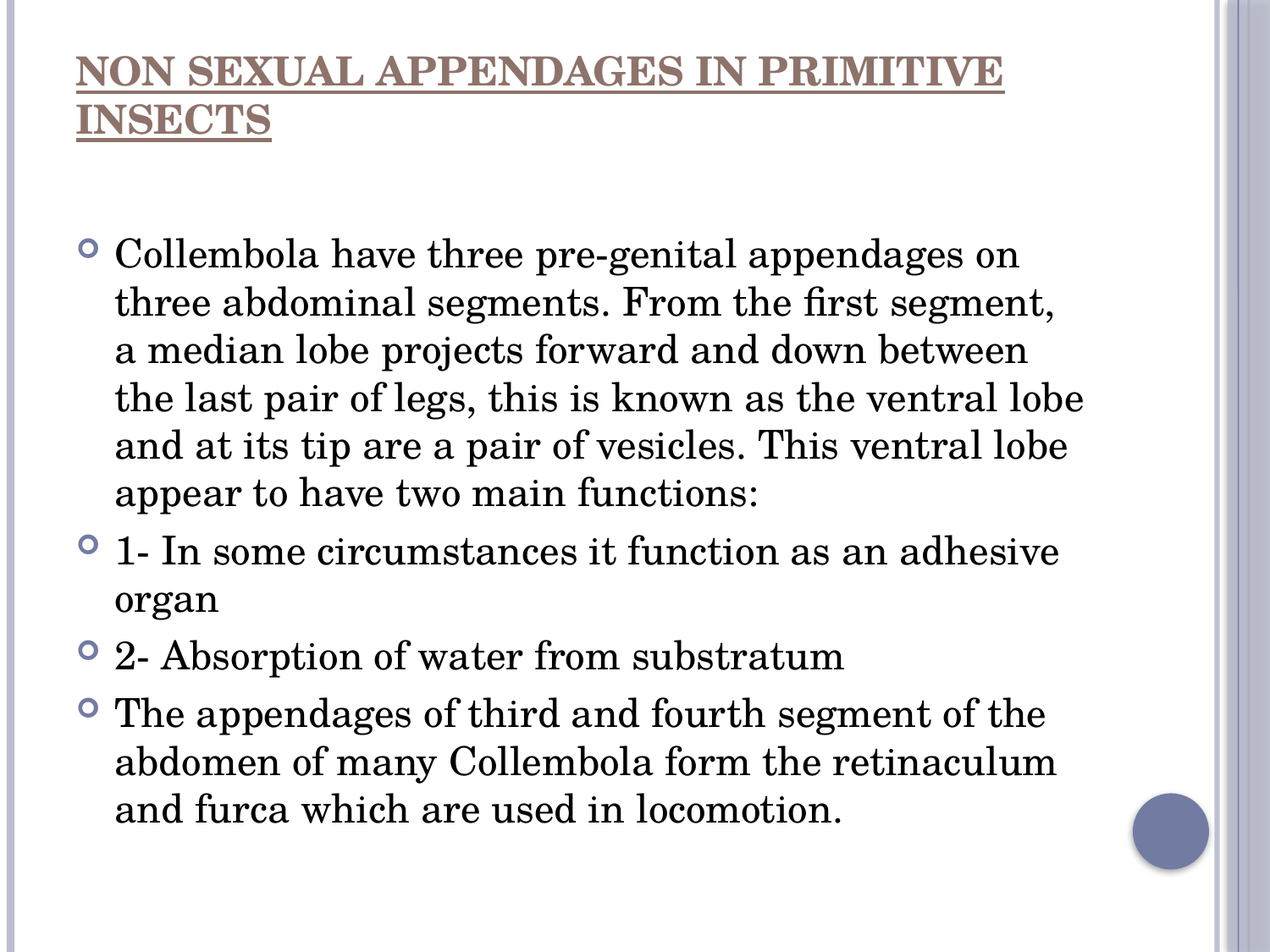

# Non sexual appendages in primitive insects
Collembola have three pre-genital appendages on three abdominal segments. From the first segment, a median lobe projects forward and down between the last pair of legs, this is known as the ventral lobe and at its tip are a pair of vesicles. This ventral lobe appear to have two main functions:
1- In some circumstances it function as an adhesive organ
2- Absorption of water from substratum
The appendages of third and fourth segment of the abdomen of many Collembola form the retinaculum and furca which are used in locomotion.